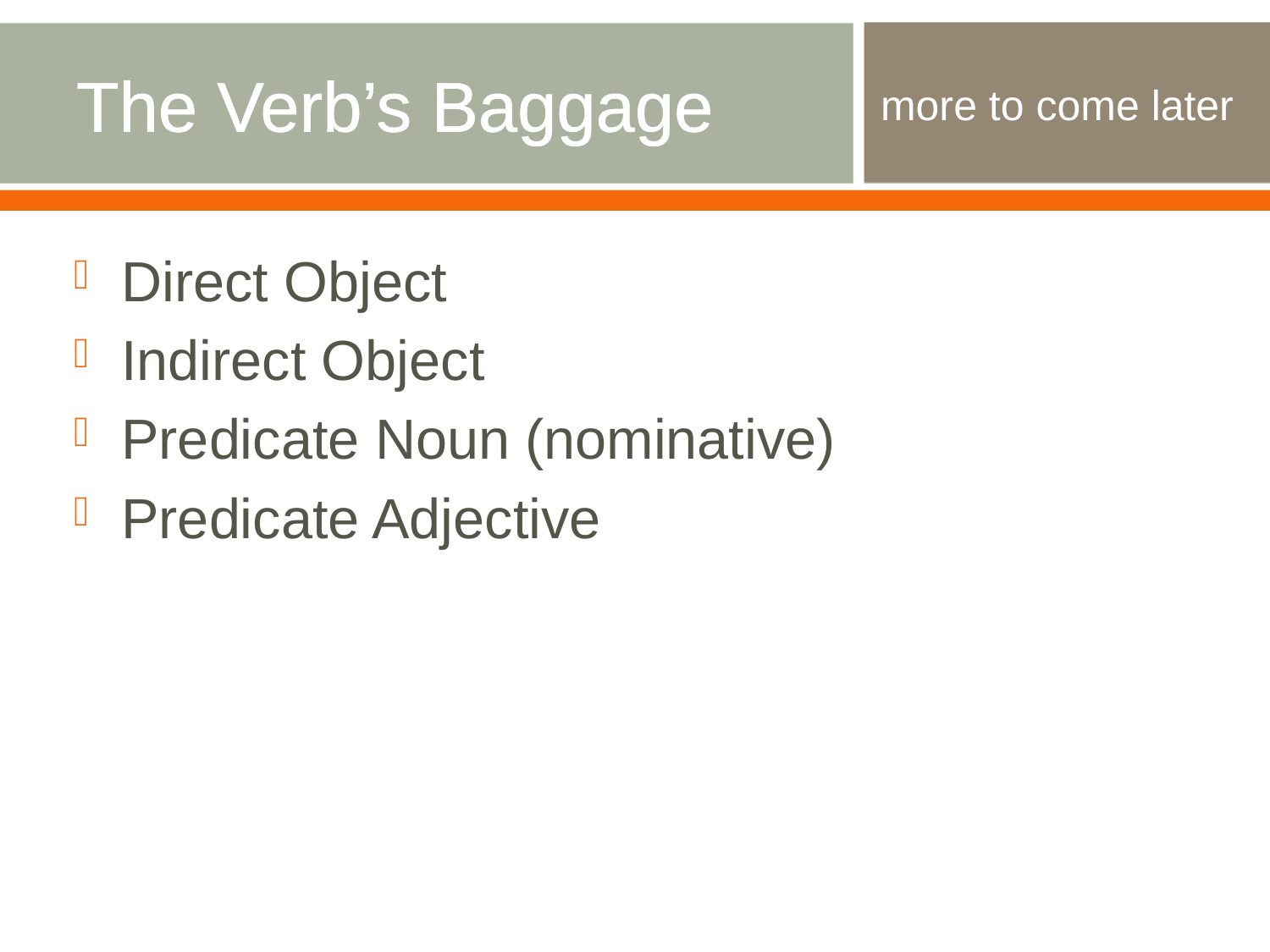

# The Verb’s Baggage
more to come later
Direct Object
Indirect Object
Predicate Noun (nominative)
Predicate Adjective